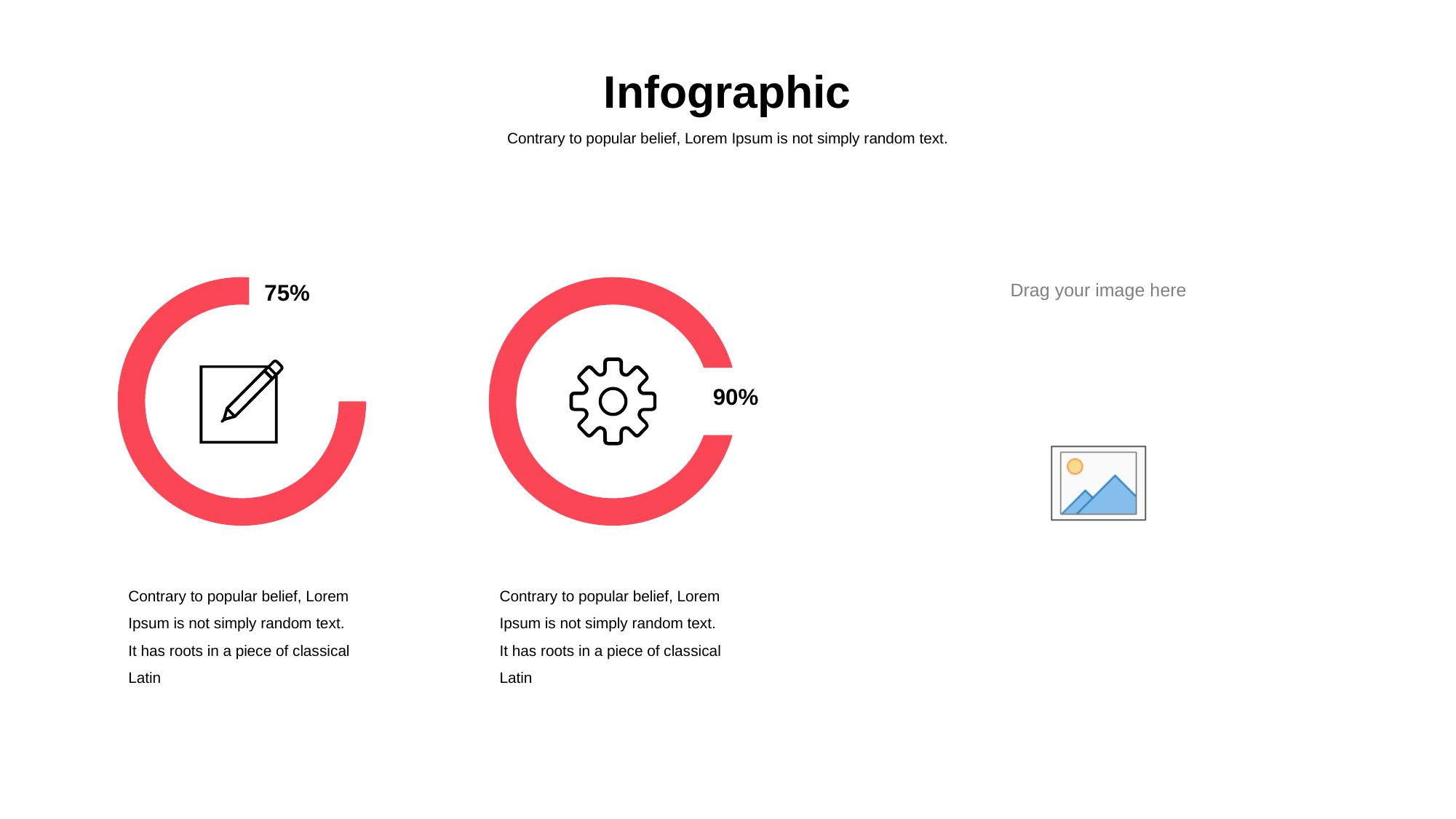

# Infographic
Contrary to popular belief, Lorem Ipsum is not simply random text.
75%

90%
Contrary to popular belief, Lorem Ipsum is not simply random text. It has roots in a piece of classical Latin
Contrary to popular belief, Lorem Ipsum is not simply random text. It has roots in a piece of classical Latin